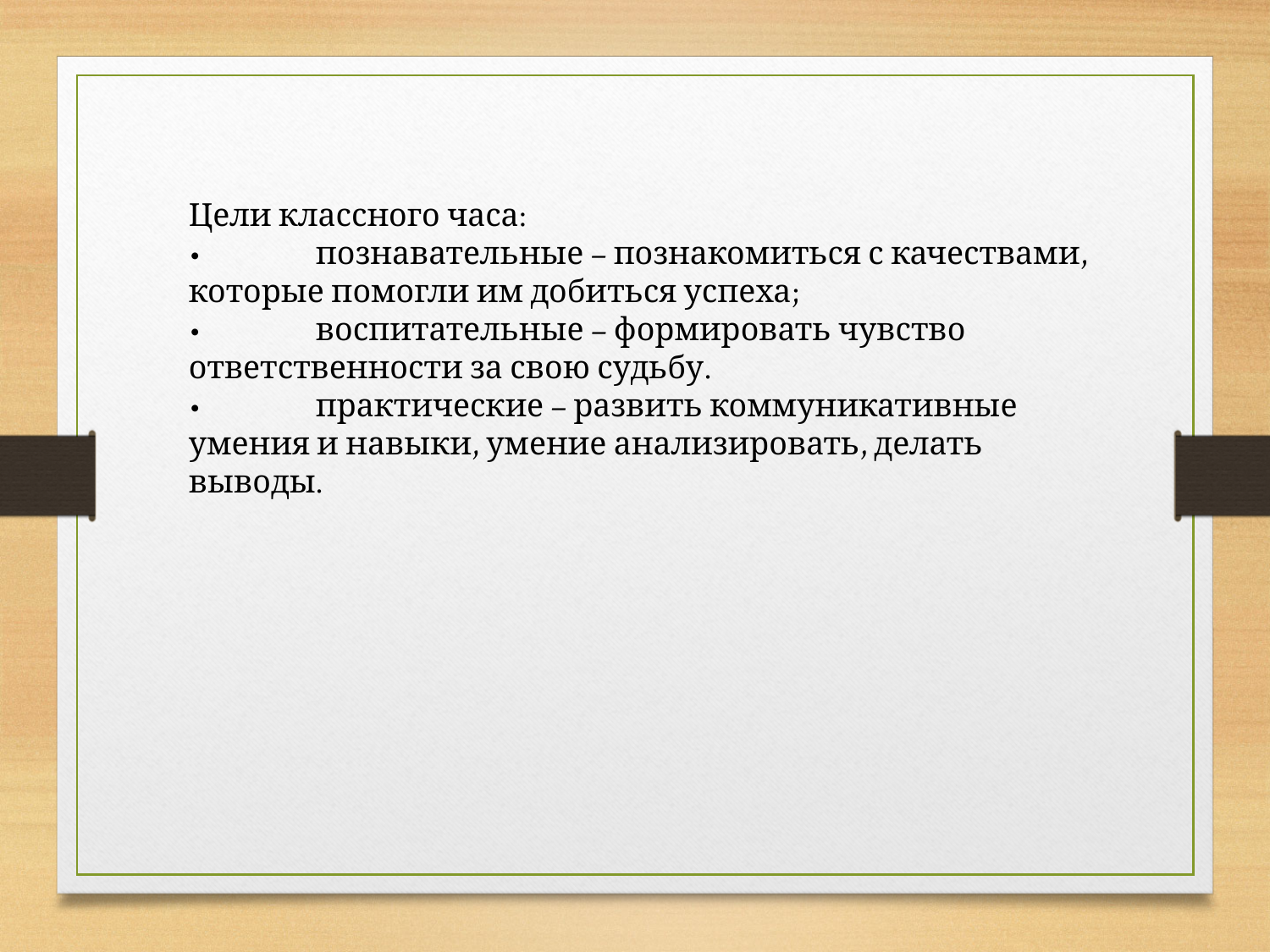

Цели классного часа:
•	познавательные – познакомиться с качествами, которые помогли им добиться успеха;
•	воспитательные – формировать чувство ответственности за свою судьбу.
•	практические – развить коммуникативные умения и навыки, умение анализировать, делать выводы.